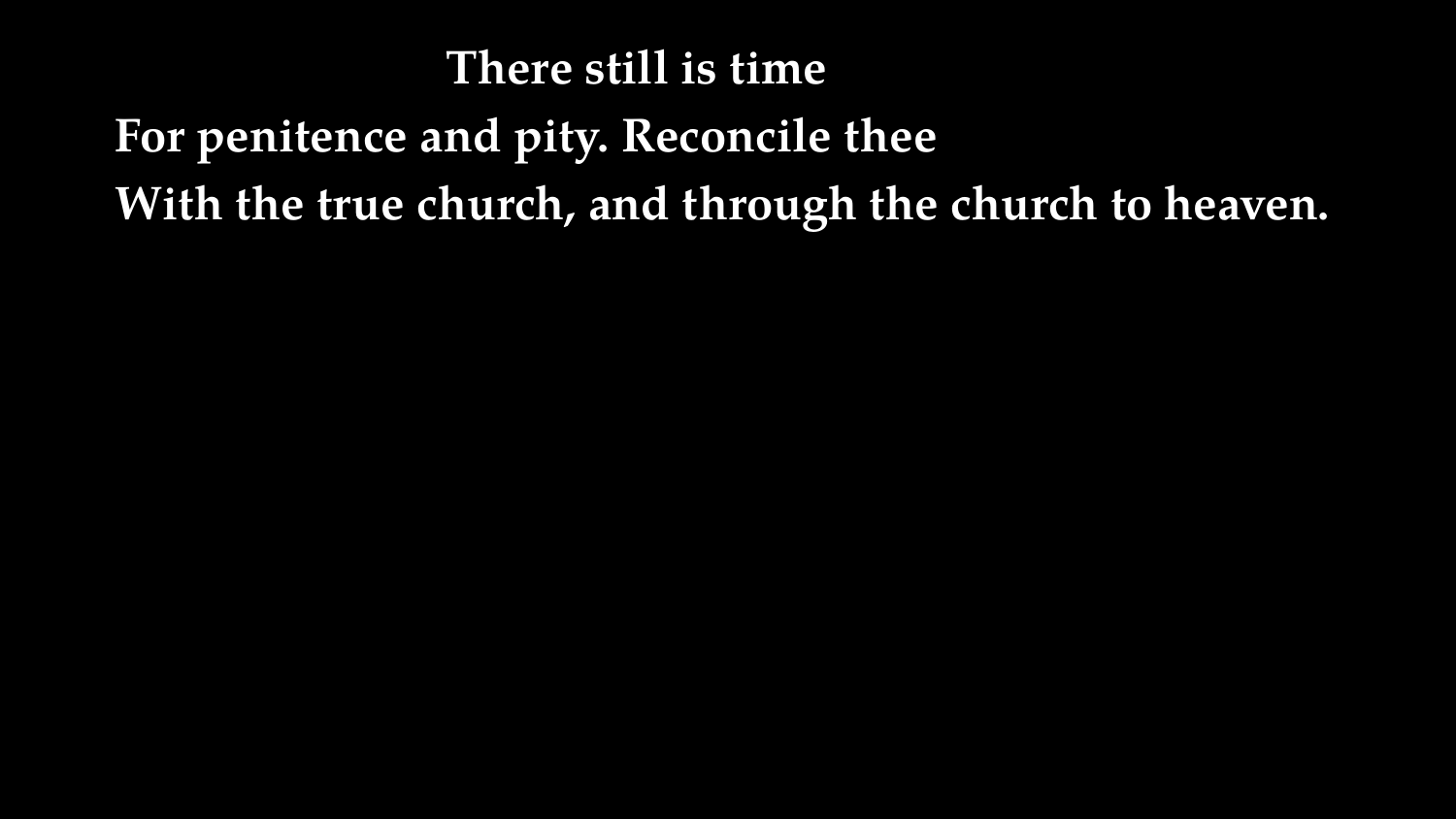

# There still is time For penitence and pity. Reconcile thee With the true church, and through the church to heaven.